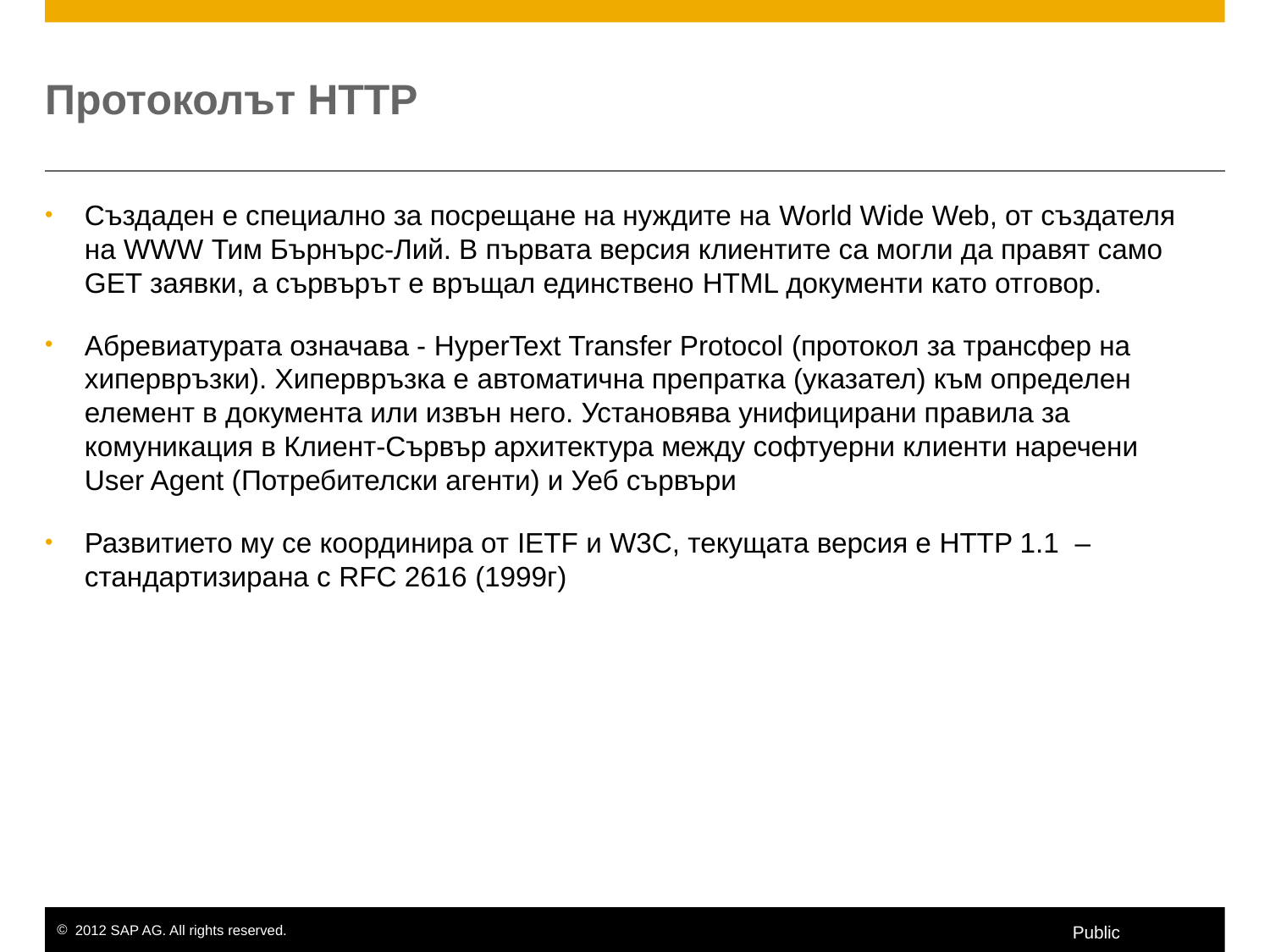

# Протоколът HTTP
Създаден е специално за посрещане на нуждите на World Wide Web, от създателя на WWW Тим Бърнърс-Лий. В първата версия клиентите са могли да правят само GET заявки, а сървърът е връщал единствено HTML документи като отговор.
Абревиатурата означава - HyperText Transfer Protocol (протокол за трансфер на хипервръзки). Хипервръзка е автоматична препратка (указател) към определен елемент в документа или извън него. Установява унифицирани правила за комуникация в Клиент-Сървър архитектура между софтуерни клиенти наречени User Agent (Потребителски агенти) и Уеб сървъри
Развитието му се координира от IETF и W3C, текущата версия е HTTP 1.1  – стандартизирана с RFC 2616 (1999г)